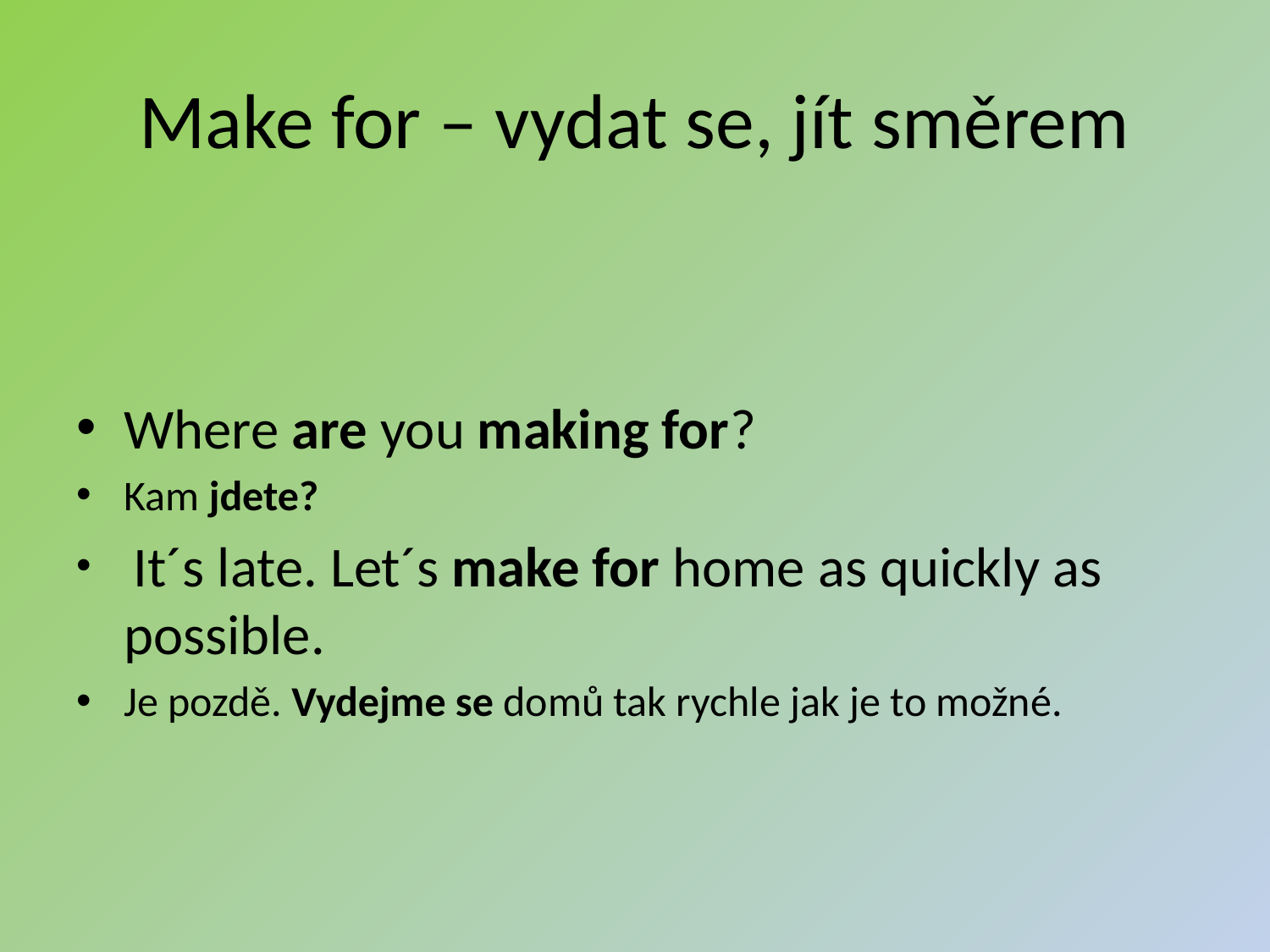

# Make for – vydat se, jít směrem
Where are you making for?
Kam jdete?
 It´s late. Let´s make for home as quickly as possible.
Je pozdě. Vydejme se domů tak rychle jak je to možné.